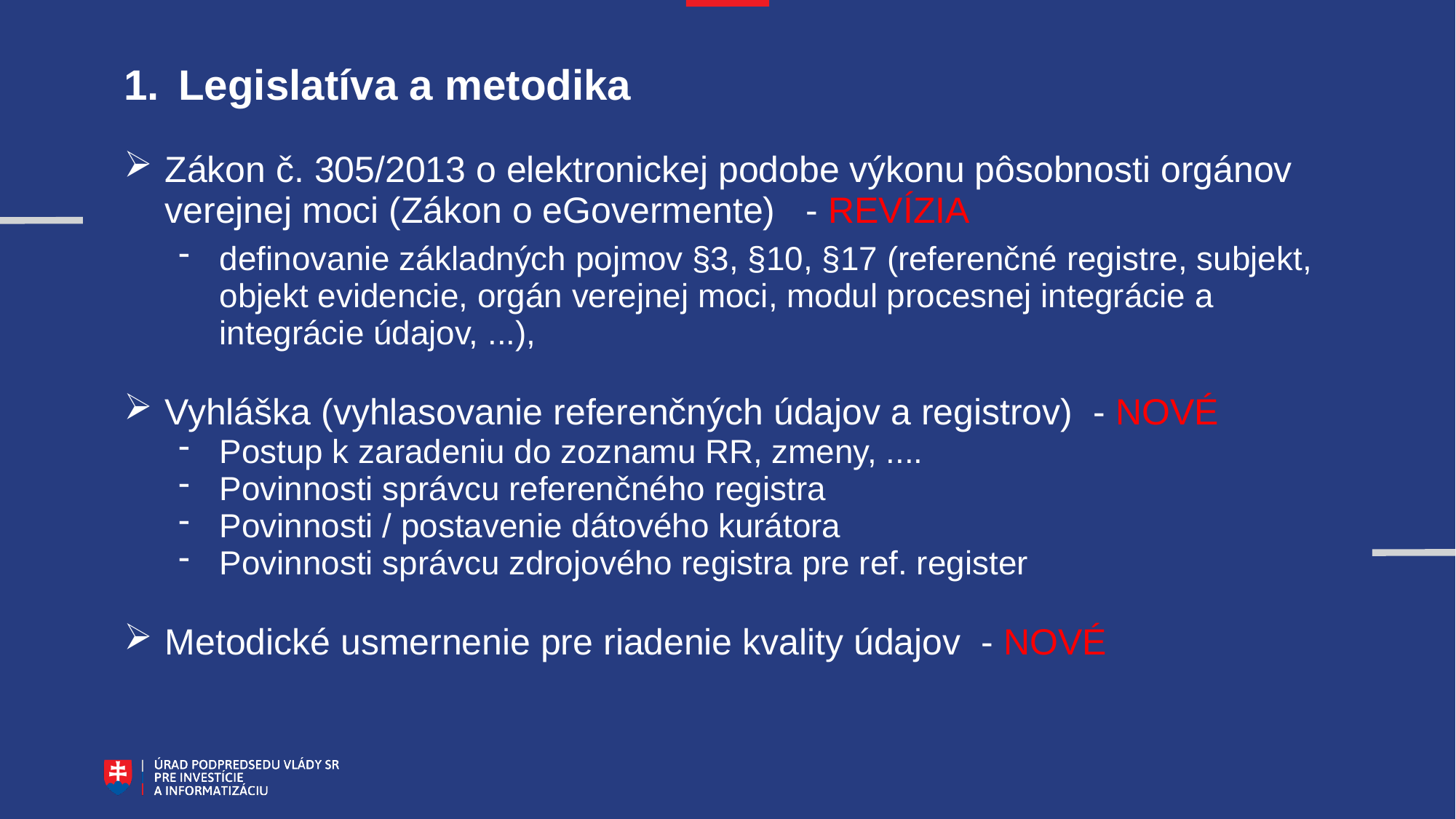

Legislatíva a metodika

Zákon č. 305/2013 o elektronickej podobe výkonu pôsobnosti orgánov verejnej moci (Zákon o eGovermente)   - REVÍZIA
definovanie základných pojmov §3, §10, §17 (referenčné registre, subjekt, objekt evidencie, orgán verejnej moci, modul procesnej integrácie a integrácie údajov, ...),

Vyhláška (vyhlasovanie referenčných údajov a registrov)  - NOVÉ
Postup k zaradeniu do zoznamu RR, zmeny, ....
Povinnosti správcu referenčného registra
Povinnosti / postavenie dátového kurátora
Povinnosti správcu zdrojového registra pre ref. register

Metodické usmernenie pre riadenie kvality údajov  - NOVÉ

Oblasť s najväčšou pridanou hodnotou: